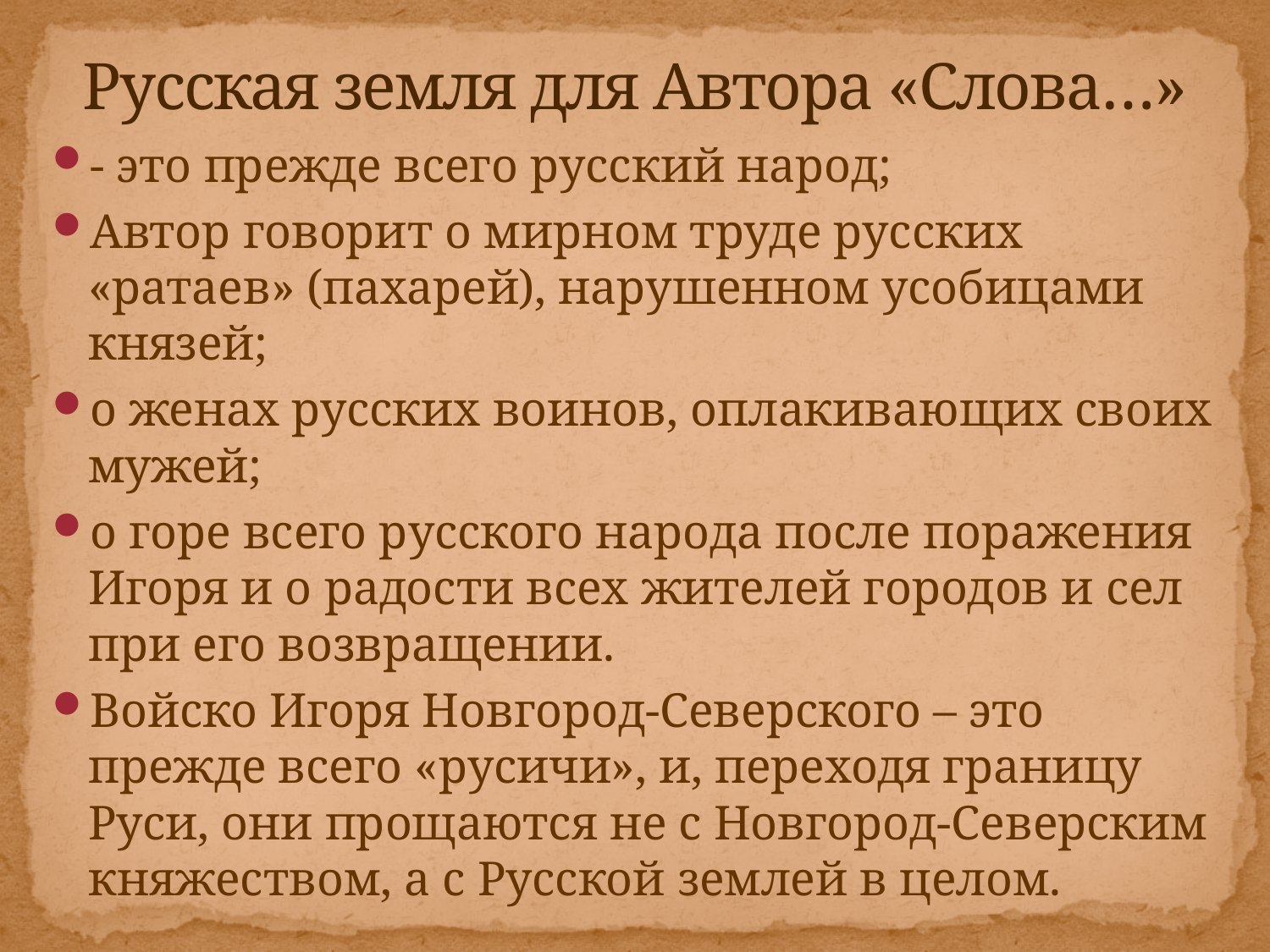

# Русская земля для Автора «Слова…»
- это прежде всего русский народ;
Автор говорит о мирном труде русских «ратаев» (пахарей), нарушенном усобицами князей;
о женах русских воинов, оплакивающих своих мужей;
о горе всего русского народа после поражения Игоря и о радости всех жителей городов и сел при его возвращении.
Войско Игоря Новгород-Северского – это прежде всего «русичи», и, переходя границу Руси, они прощаются не с Новгород-Северским княжеством, а с Русской землей в целом.